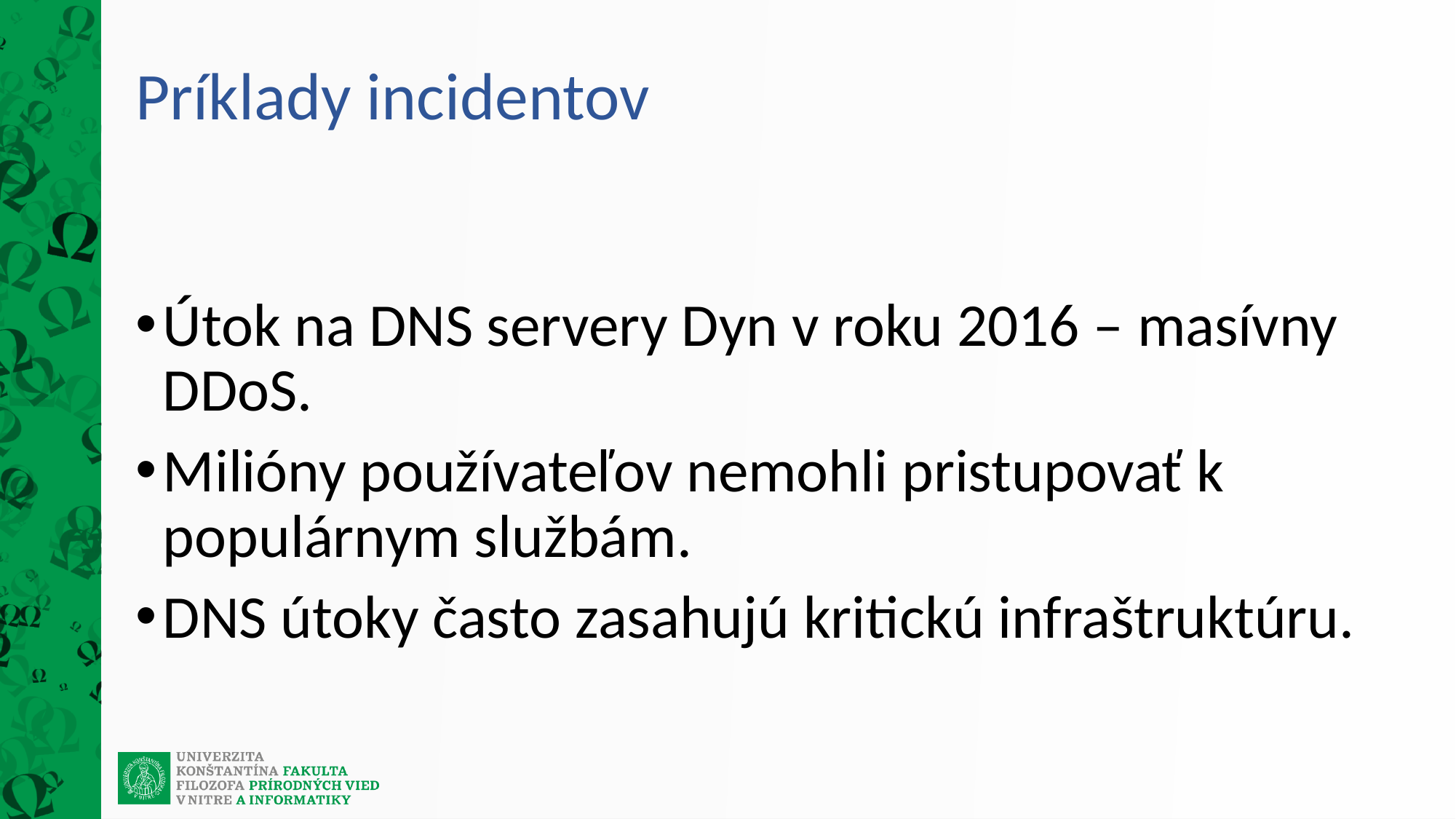

# Príklady incidentov

Útok na DNS servery Dyn v roku 2016 – masívny DDoS.
Milióny používateľov nemohli pristupovať k populárnym službám.
DNS útoky často zasahujú kritickú infraštruktúru.